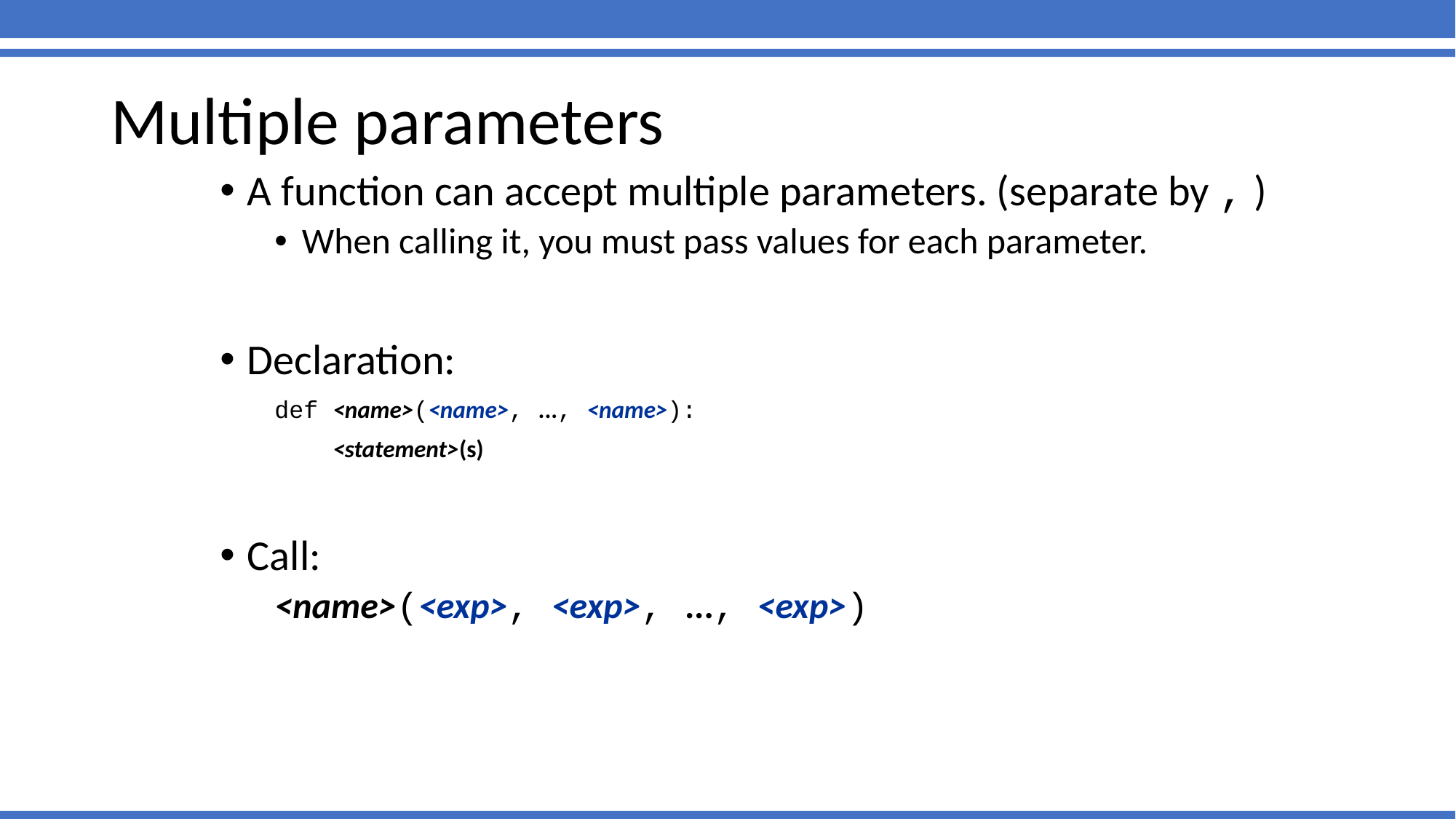

# Multiple parameters
A function can accept multiple parameters. (separate by , )
When calling it, you must pass values for each parameter.

Declaration:
def <name>(<name>, ..., <name>):
    <statement>(s)

Call:
<name>(<exp>, <exp>, ..., <exp>)